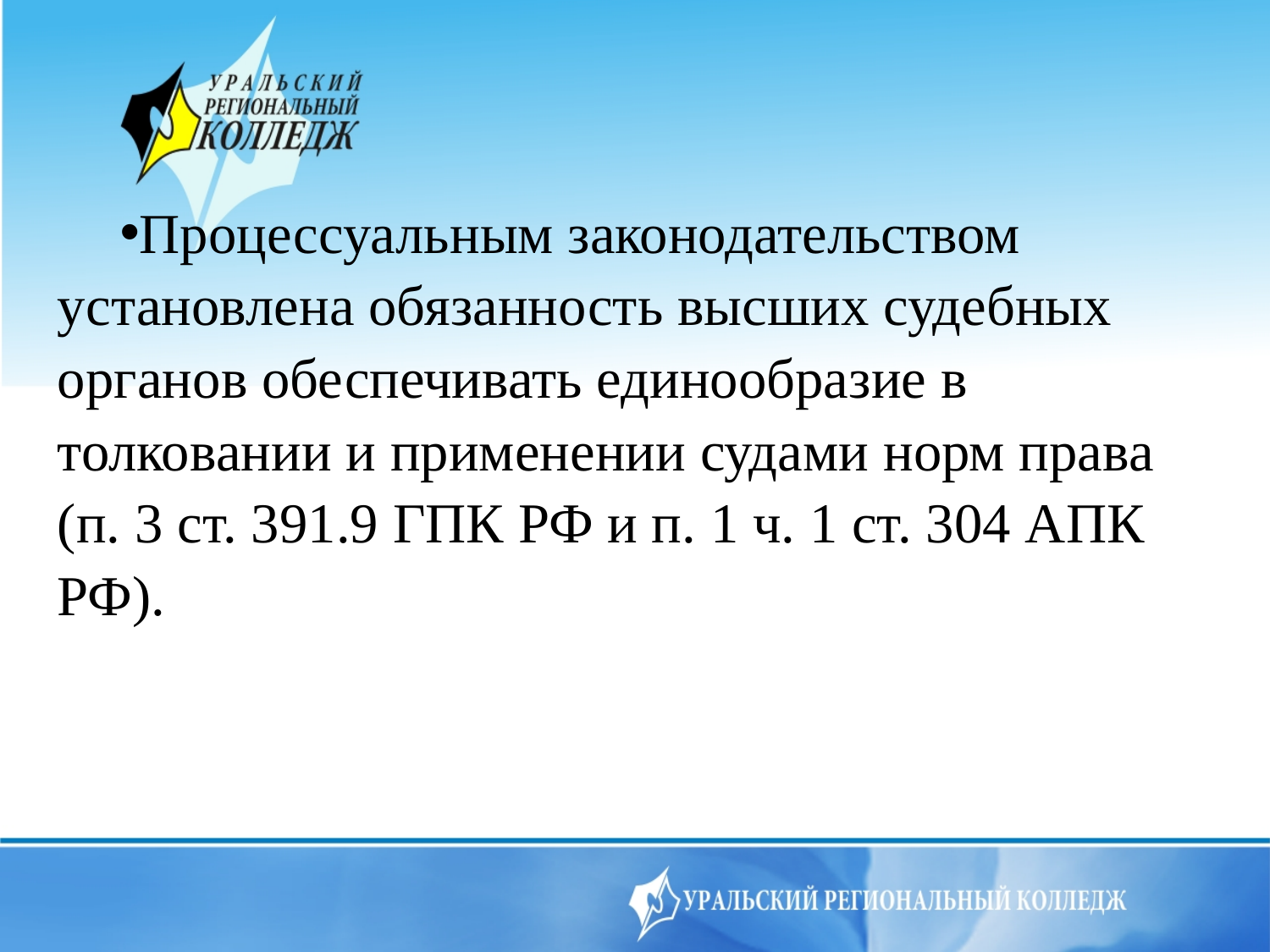

Процессуальным законодательством установлена обязанность высших судебных органов обеспечивать единообразие в толковании и применении судами норм права (п. 3 ст. 391.9 ГПК РФ и п. 1 ч. 1 ст. 304 АПК РФ).